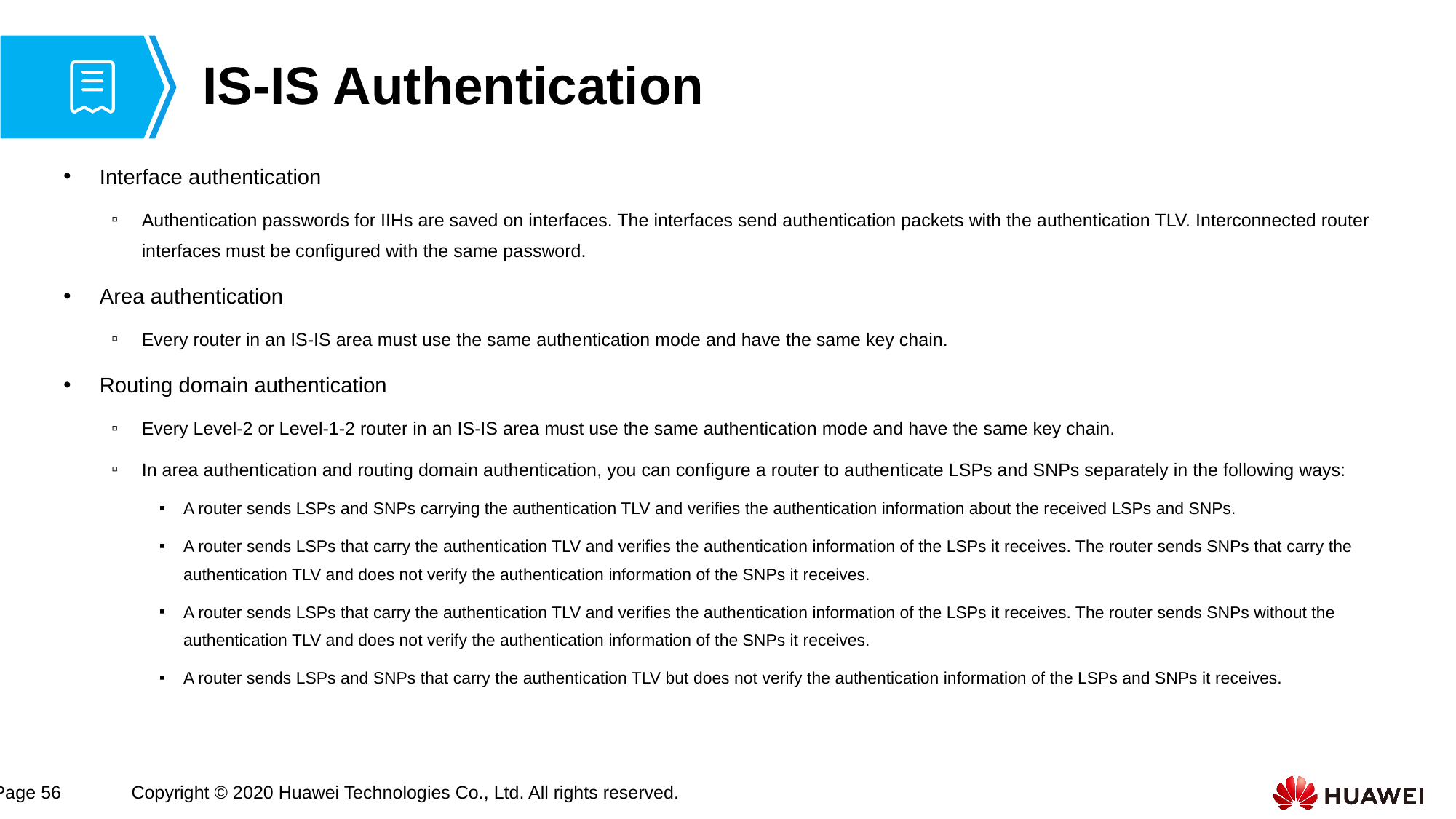

# IS-IS Authentication
Interface authentication
Authentication passwords for IIHs are saved on interfaces. The interfaces send authentication packets with the authentication TLV. Interconnected router interfaces must be configured with the same password.
Area authentication
Every router in an IS-IS area must use the same authentication mode and have the same key chain.
Routing domain authentication
Every Level-2 or Level-1-2 router in an IS-IS area must use the same authentication mode and have the same key chain.
In area authentication and routing domain authentication, you can configure a router to authenticate LSPs and SNPs separately in the following ways:
A router sends LSPs and SNPs carrying the authentication TLV and verifies the authentication information about the received LSPs and SNPs.
A router sends LSPs that carry the authentication TLV and verifies the authentication information of the LSPs it receives. The router sends SNPs that carry the authentication TLV and does not verify the authentication information of the SNPs it receives.
A router sends LSPs that carry the authentication TLV and verifies the authentication information of the LSPs it receives. The router sends SNPs without the authentication TLV and does not verify the authentication information of the SNPs it receives.
A router sends LSPs and SNPs that carry the authentication TLV but does not verify the authentication information of the LSPs and SNPs it receives.